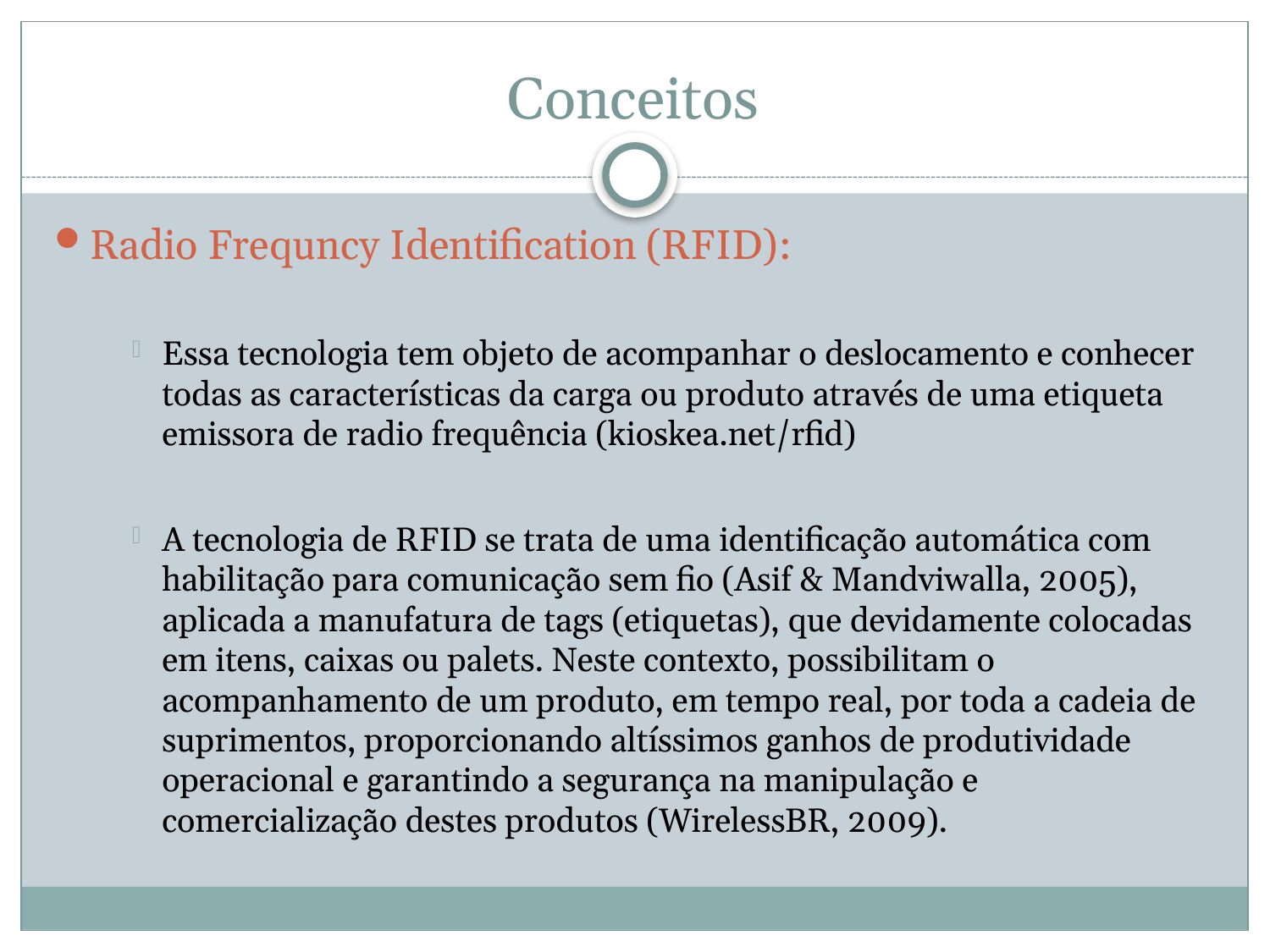

# Conceitos
Radio Frequncy Identification (RFID):

Essa tecnologia tem objeto de acompanhar o deslocamento e conhecer todas as características da carga ou produto através de uma etiqueta emissora de radio frequência (kioskea.net/rfid)

A tecnologia de RFID se trata de uma identificação automática com habilitação para comunicação sem fio (Asif & Mandviwalla, 2005), aplicada a manufatura de tags (etiquetas), que devidamente colocadas em itens, caixas ou palets. Neste contexto, possibilitam o acompanhamento de um produto, em tempo real, por toda a cadeia de suprimentos, proporcionando altíssimos ganhos de produtividade operacional e garantindo a segurança na manipulação e comercialização destes produtos (WirelessBR, 2009).